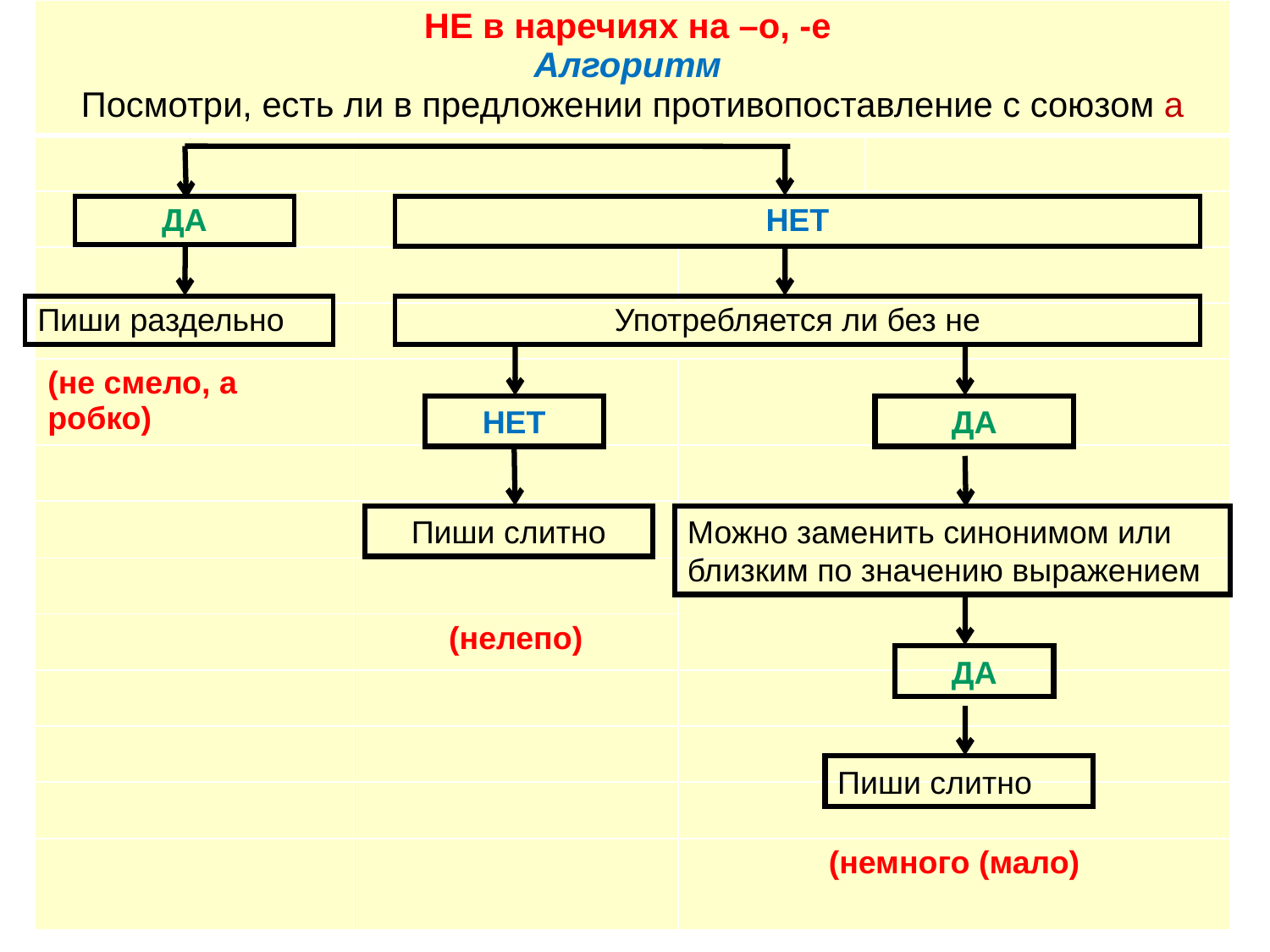

| НЕ в наречиях на –о, -е Алгоритм Посмотри, есть ли в предложении противопоставление с союзом а |  |  |  |
| --- | --- | --- | --- |
|  |  |  |  |
|  |  |  |  |
|  |  |  |  |
|  |  |  |  |
| (не смело, а робко) |  |  |  |
|  |  |  |  |
|  |  |  |  |
|  |  |  |  |
|  | (нелепо) |  |  |
|  |  |  |  |
|  |  |  |  |
|  |  |  |  |
|  |  | (немного (мало) |  |
|  |  |  |  |
| ДА |
| --- |
| НЕТ |
| --- |
| Пиши раздельно |
| --- |
| Употребляется ли без не |
| --- |
НЕТ
ДА
Пиши слитно
Можно заменить синонимом или
близким по значению выражением
ДА
Пиши слитно